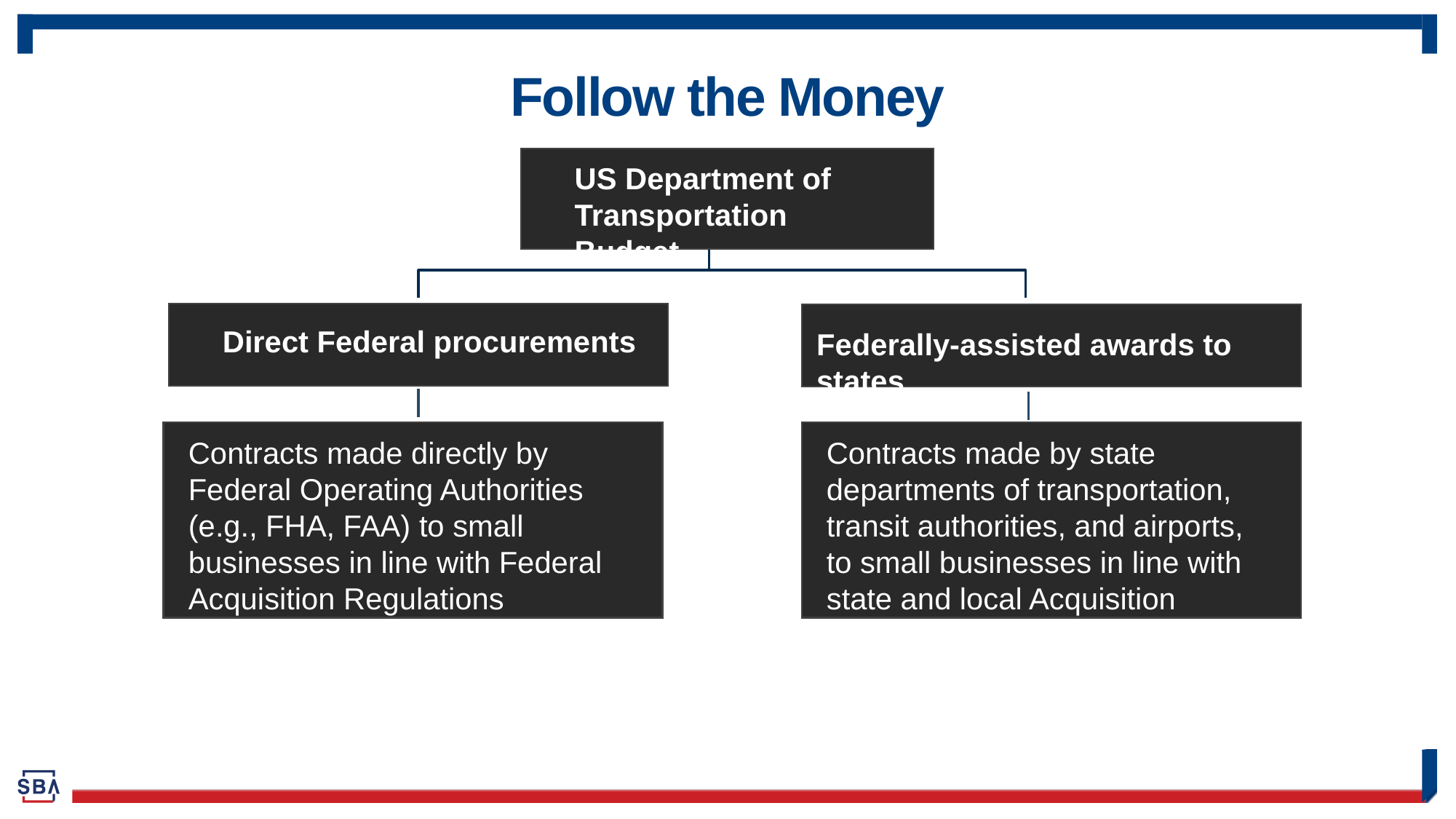

# Follow the Money

US Department of Transportation Budget

Direct Federal procurements
Federally-assisted awards to states

Contracts made directly by Federal Operating Authorities (e.g., FHA, FAA) to small businesses in line with Federal Acquisition Regulations

Contracts made by state departments of transportation, transit authorities, and airports, to small businesses in line with state and local Acquisition Regulations